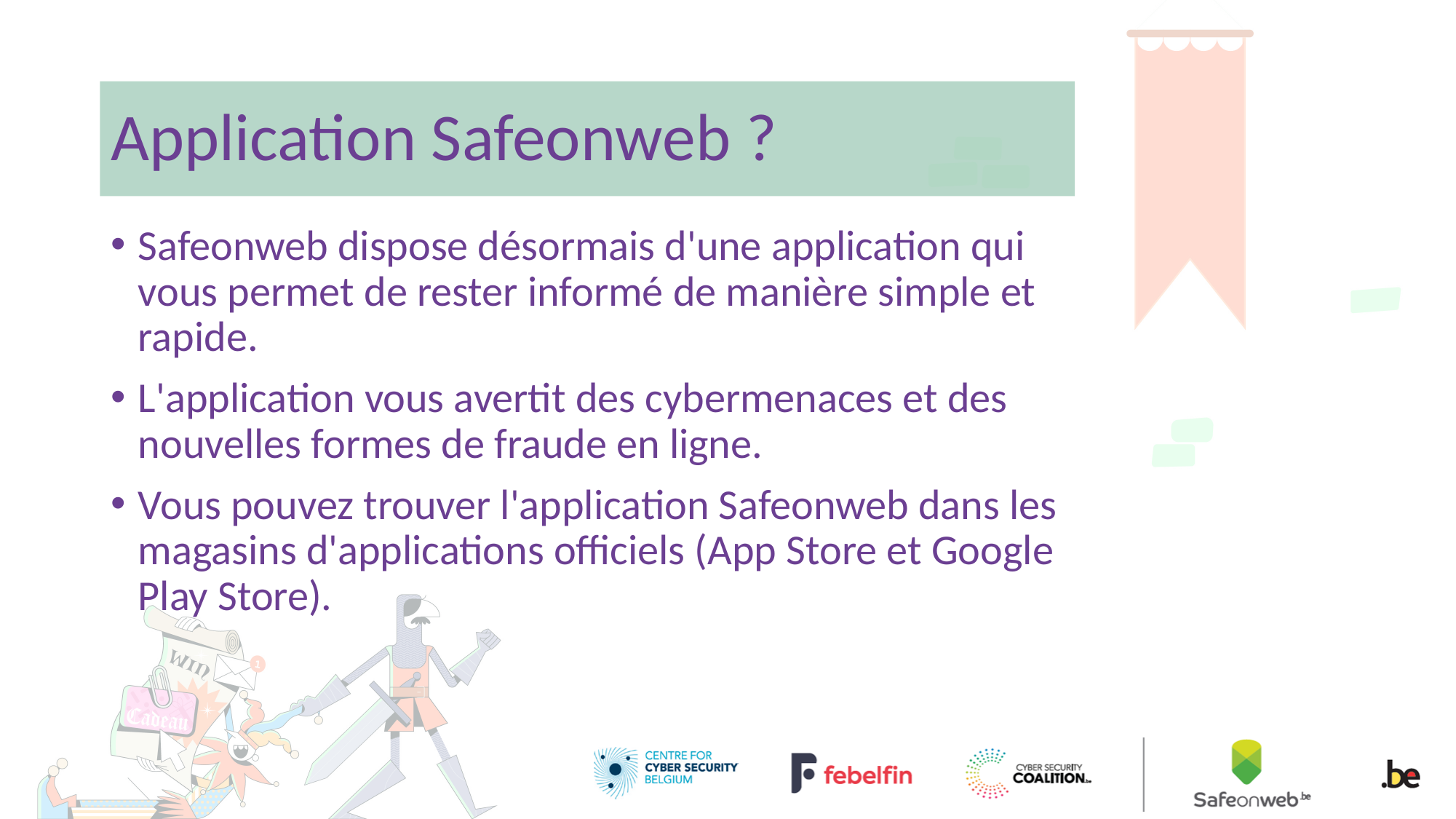

# Application Safeonweb ?
Safeonweb dispose désormais d'une application qui vous permet de rester informé de manière simple et rapide.
L'application vous avertit des cybermenaces et des nouvelles formes de fraude en ligne.
Vous pouvez trouver l'application Safeonweb dans les magasins d'applications officiels (App Store et Google Play Store).